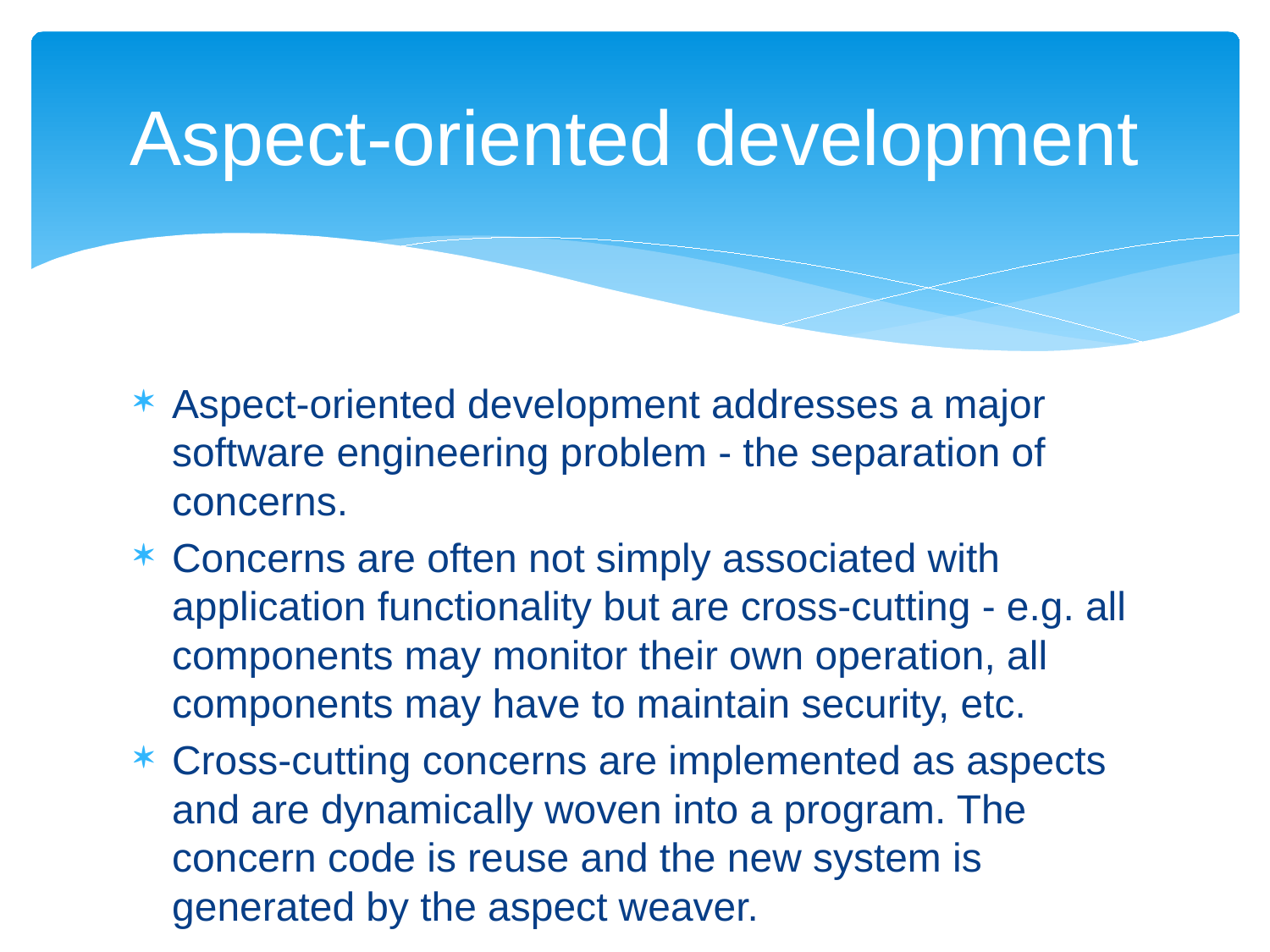

# Aspect-oriented development
Aspect-oriented development addresses a major software engineering problem - the separation of concerns.
Concerns are often not simply associated with application functionality but are cross-cutting - e.g. all components may monitor their own operation, all components may have to maintain security, etc.
Cross-cutting concerns are implemented as aspects and are dynamically woven into a program. The concern code is reuse and the new system is generated by the aspect weaver.